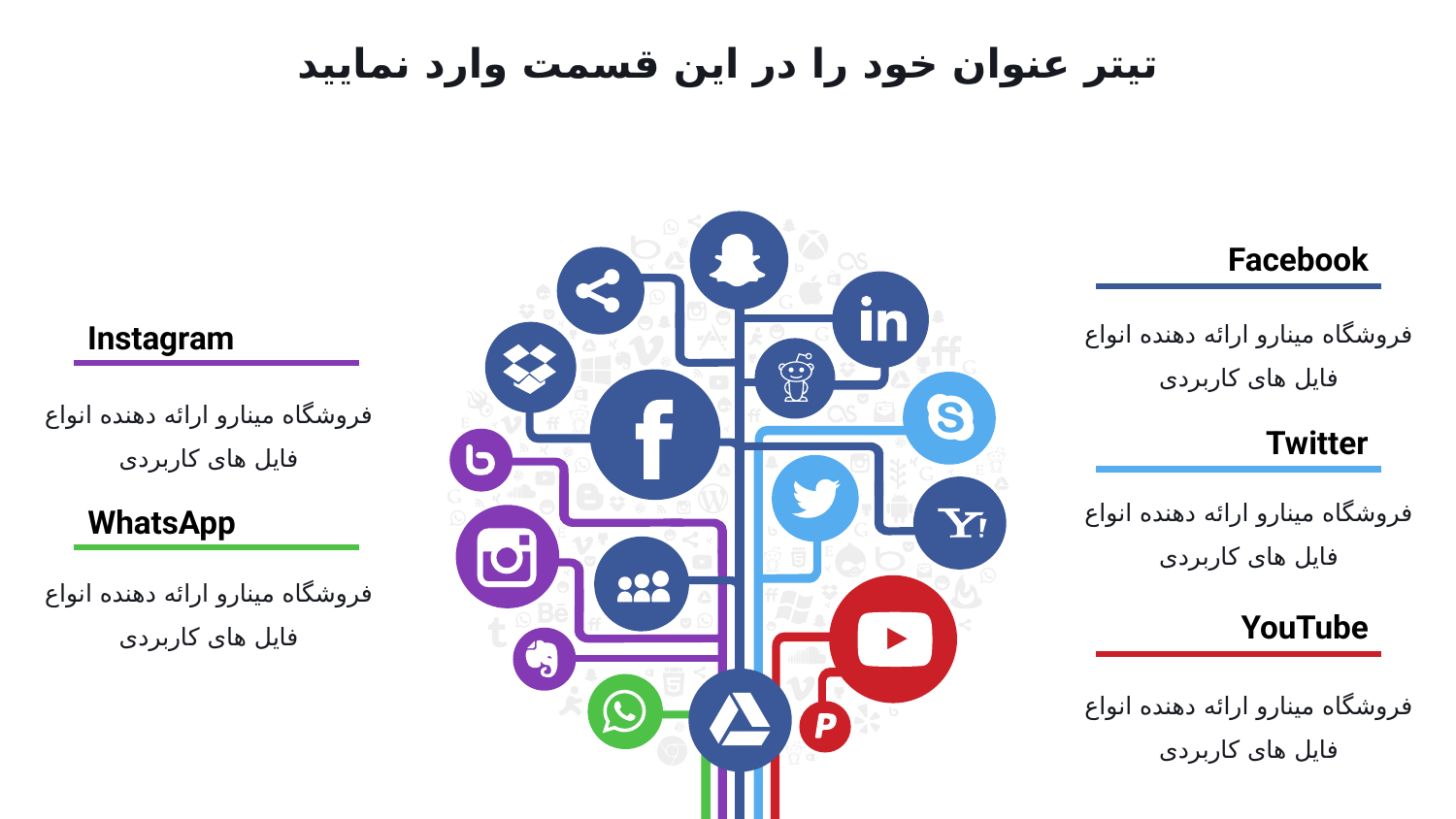

تیتر عنوان خود را در این قسمت وارد نمایید

Facebook
فروشگاه مینارو ارائه دهنده انواع فایل های کاربردی
Instagram
فروشگاه مینارو ارائه دهنده انواع فایل های کاربردی
Twitter
فروشگاه مینارو ارائه دهنده انواع فایل های کاربردی
WhatsApp
فروشگاه مینارو ارائه دهنده انواع فایل های کاربردی
YouTube
فروشگاه مینارو ارائه دهنده انواع فایل های کاربردی